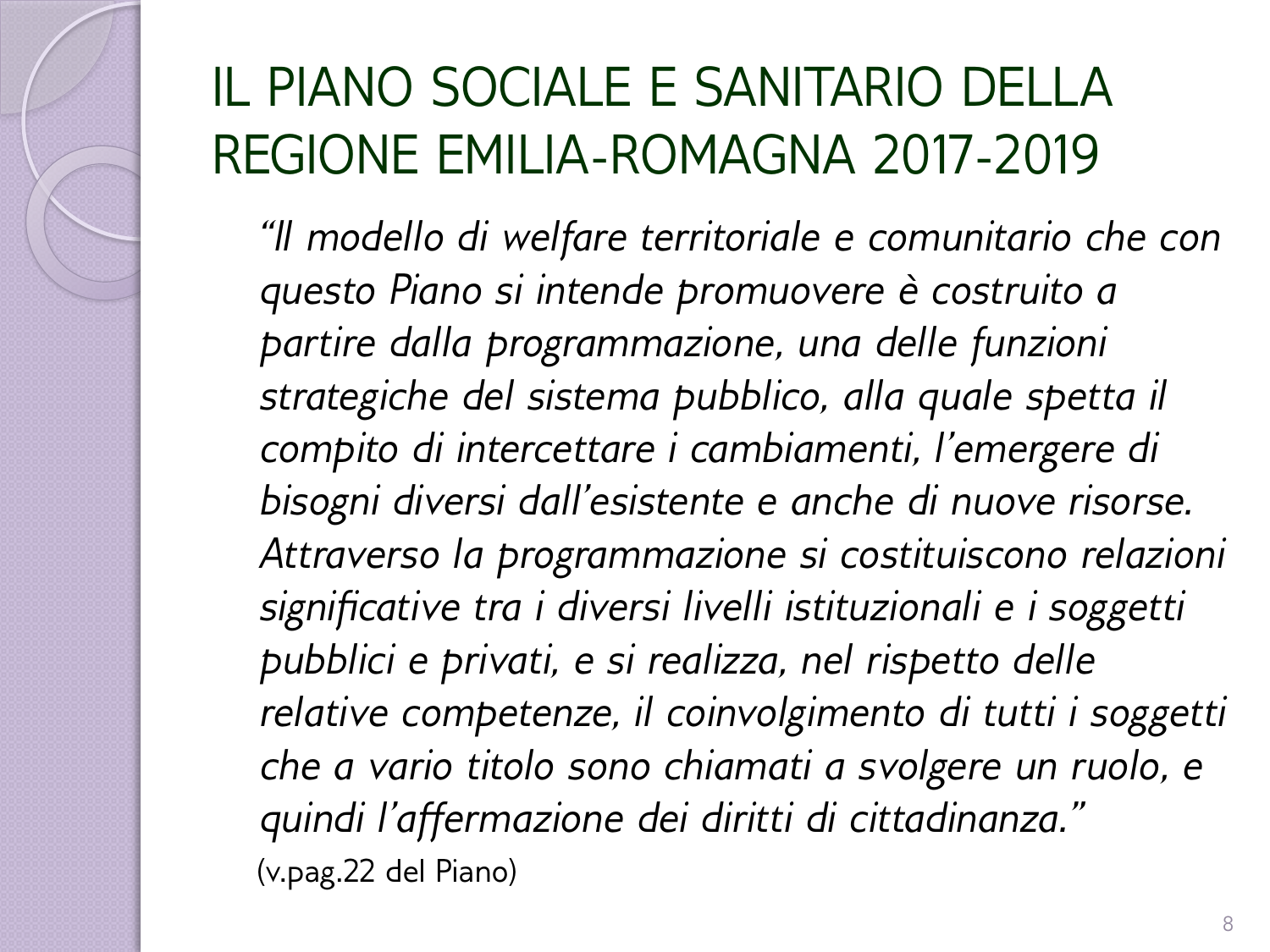

# IL PIANO SOCIALE E SANITARIO DELLA REGIONE EMILIA-ROMAGNA 2017-2019
“Il modello di welfare territoriale e comunitario che con questo Piano si intende promuovere è costruito a partire dalla programmazione, una delle funzioni strategiche del sistema pubblico, alla quale spetta il compito di intercettare i cambiamenti, l’emergere di bisogni diversi dall’esistente e anche di nuove risorse. Attraverso la programmazione si costituiscono relazioni significative tra i diversi livelli istituzionali e i soggetti pubblici e privati, e si realizza, nel rispetto delle relative competenze, il coinvolgimento di tutti i soggetti che a vario titolo sono chiamati a svolgere un ruolo, e quindi l’affermazione dei diritti di cittadinanza.”
(v.pag.22 del Piano)

8